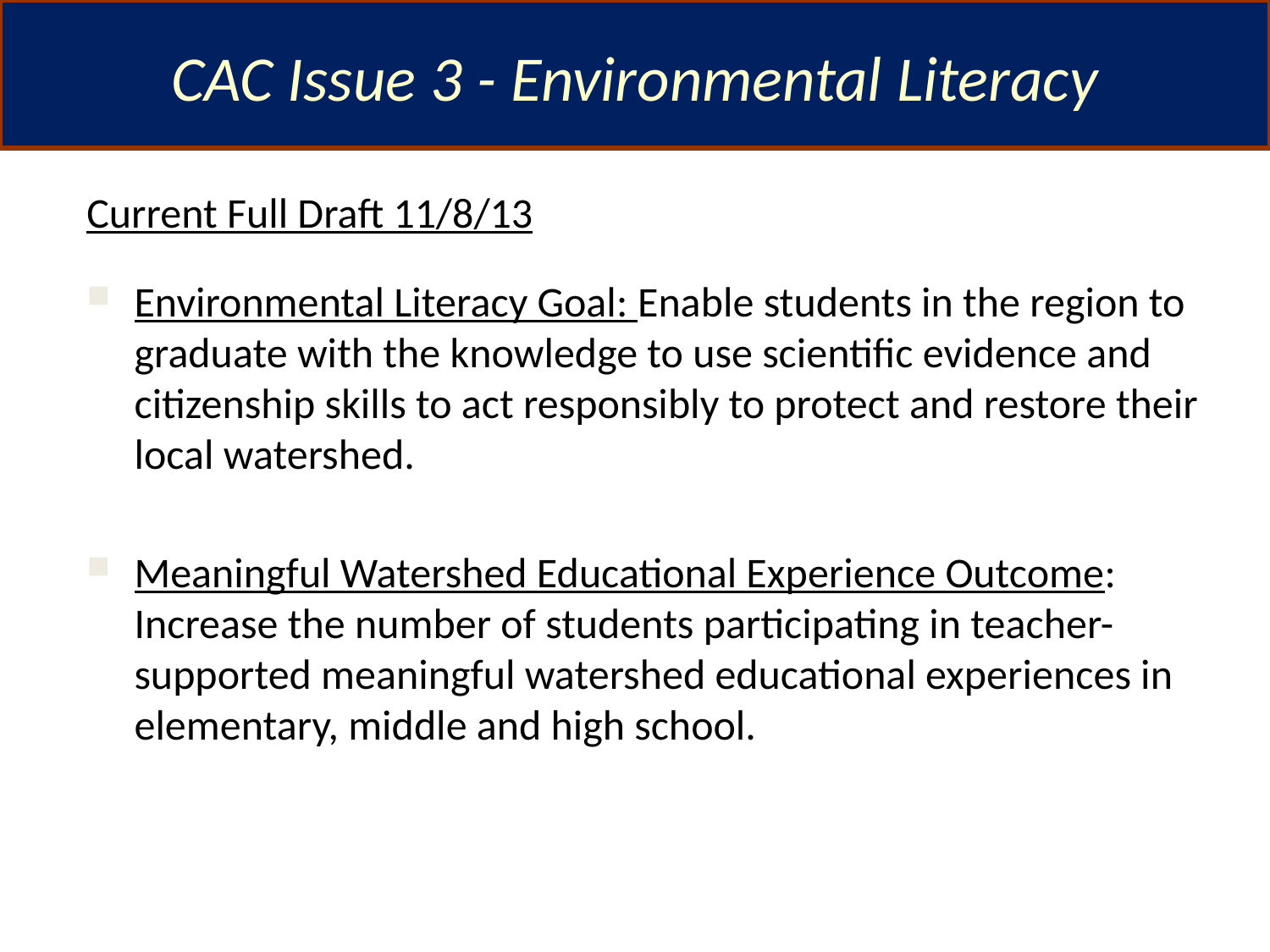

CAC Issue 3 - Environmental Literacy
Current Full Draft 11/8/13

Environmental Literacy Goal: Enable students in the region to graduate with the knowledge to use scientific evidence and citizenship skills to act responsibly to protect and restore their local watershed.

Meaningful Watershed Educational Experience Outcome: Increase the number of students participating in teacher-supported meaningful watershed educational experiences in elementary, middle and high school.